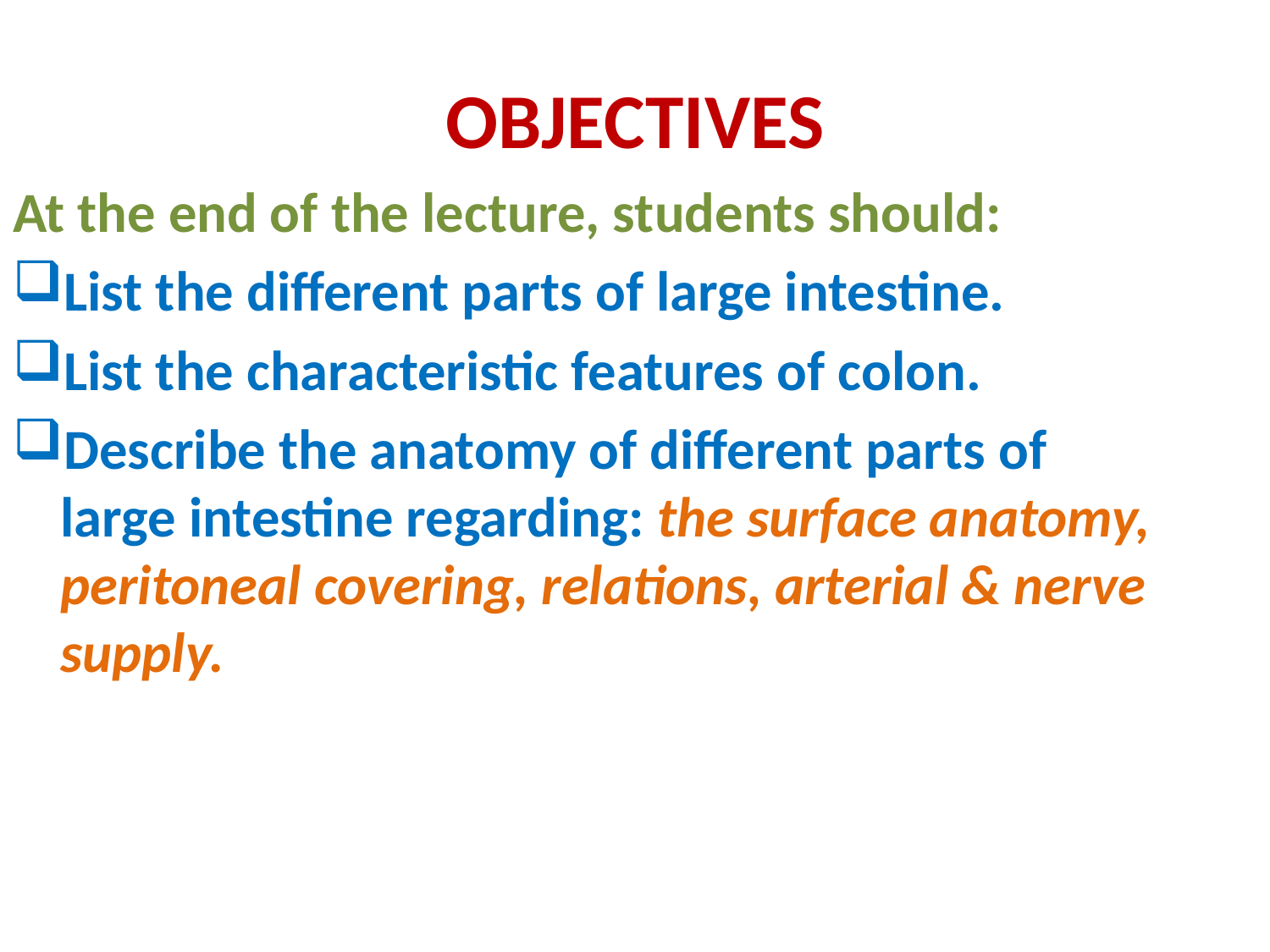

# OBJECTIVES
At the end of the lecture, students should:
List the different parts of large intestine.
List the characteristic features of colon.
Describe the anatomy of different parts of large intestine regarding: the surface anatomy,  peritoneal covering, relations, arterial & nerve supply.